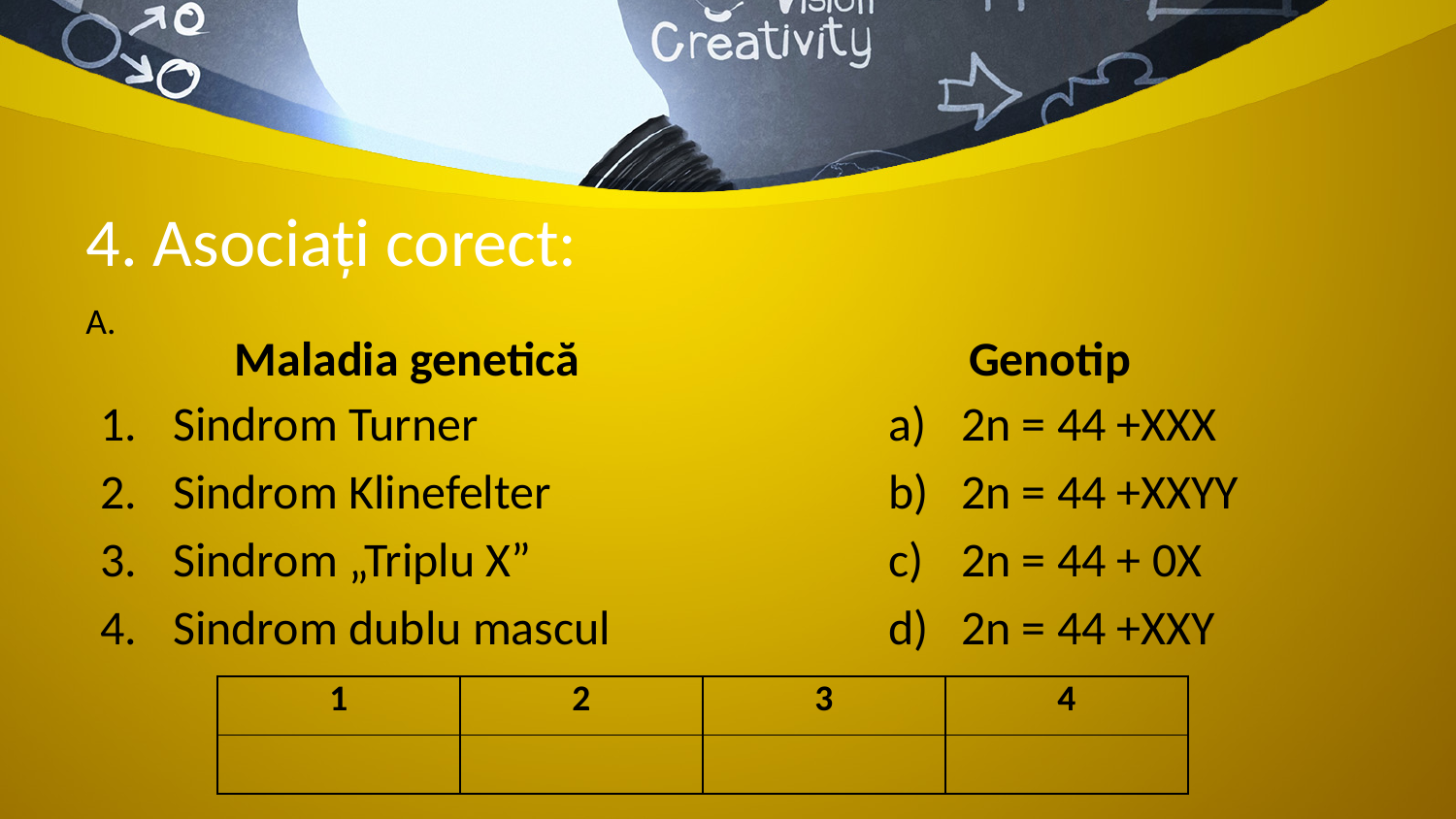

# 4. Asociați corect:
A.
Maladia genetică
Genotip
Sindrom Turner
Sindrom Klinefelter
Sindrom „Triplu X”
Sindrom dublu mascul
2n = 44 +XXX
2n = 44 +XXYY
2n = 44 + 0X
2n = 44 +XXY
| 1 | 2 | 3 | 4 |
| --- | --- | --- | --- |
|  |  |  |  |